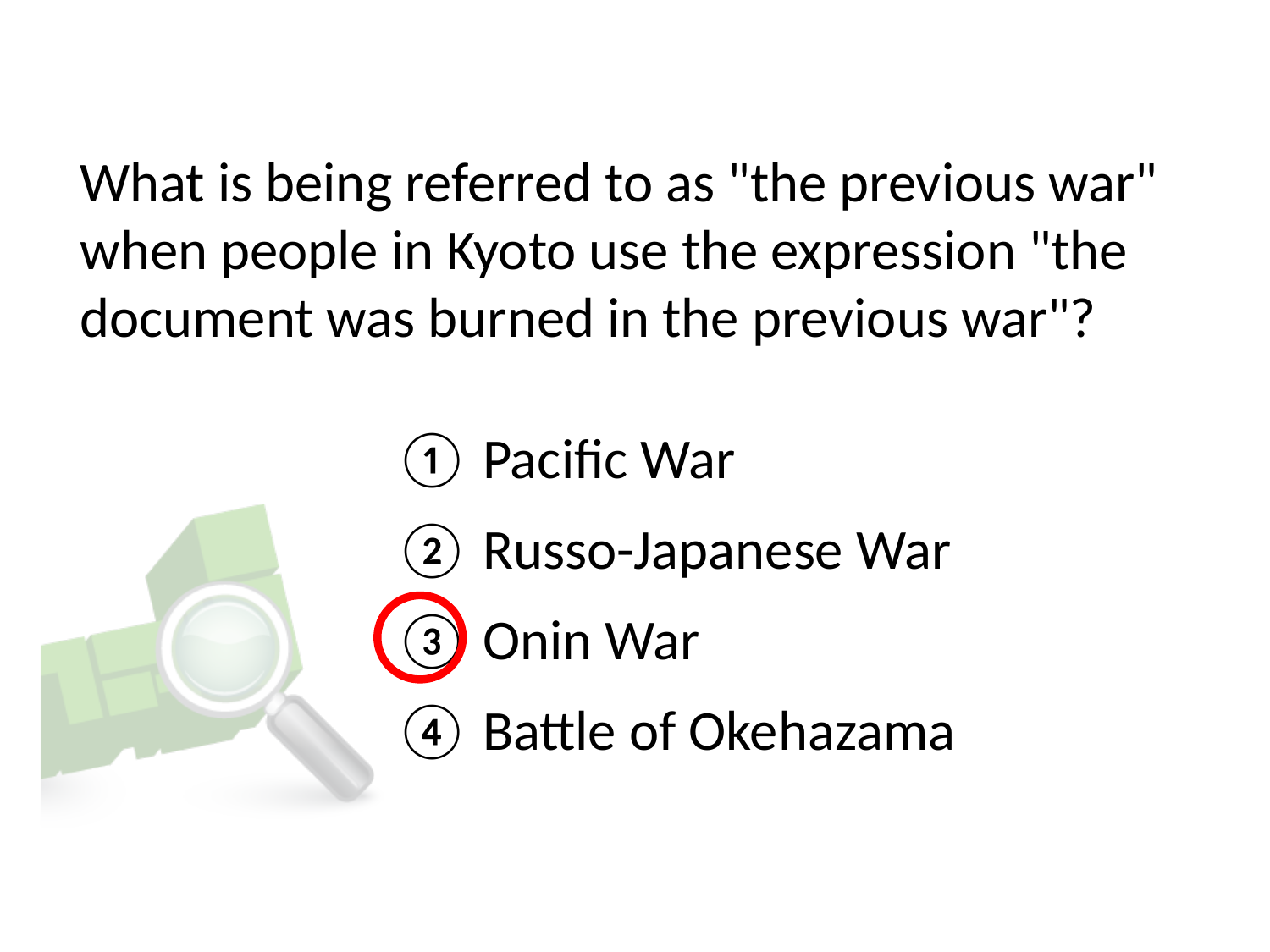

# What is being referred to as "the previous war" when people in Kyoto use the expression "the document was burned in the previous war"?
① Pacific War
② Russo-Japanese War
③ Onin War
④ Battle of Okehazama